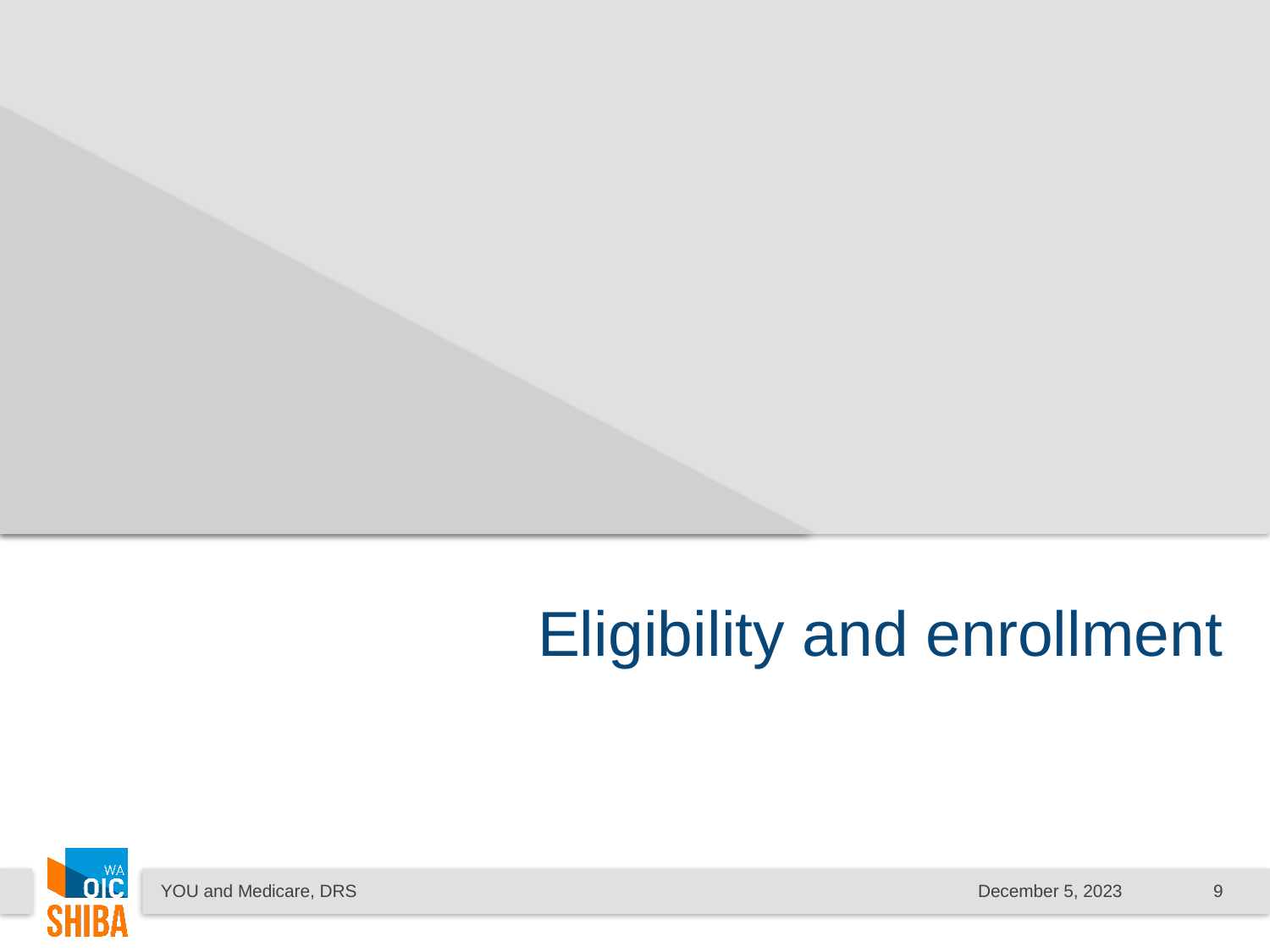

# Eligibility and enrollment
YOU and Medicare, DRS
December 5, 2023
9